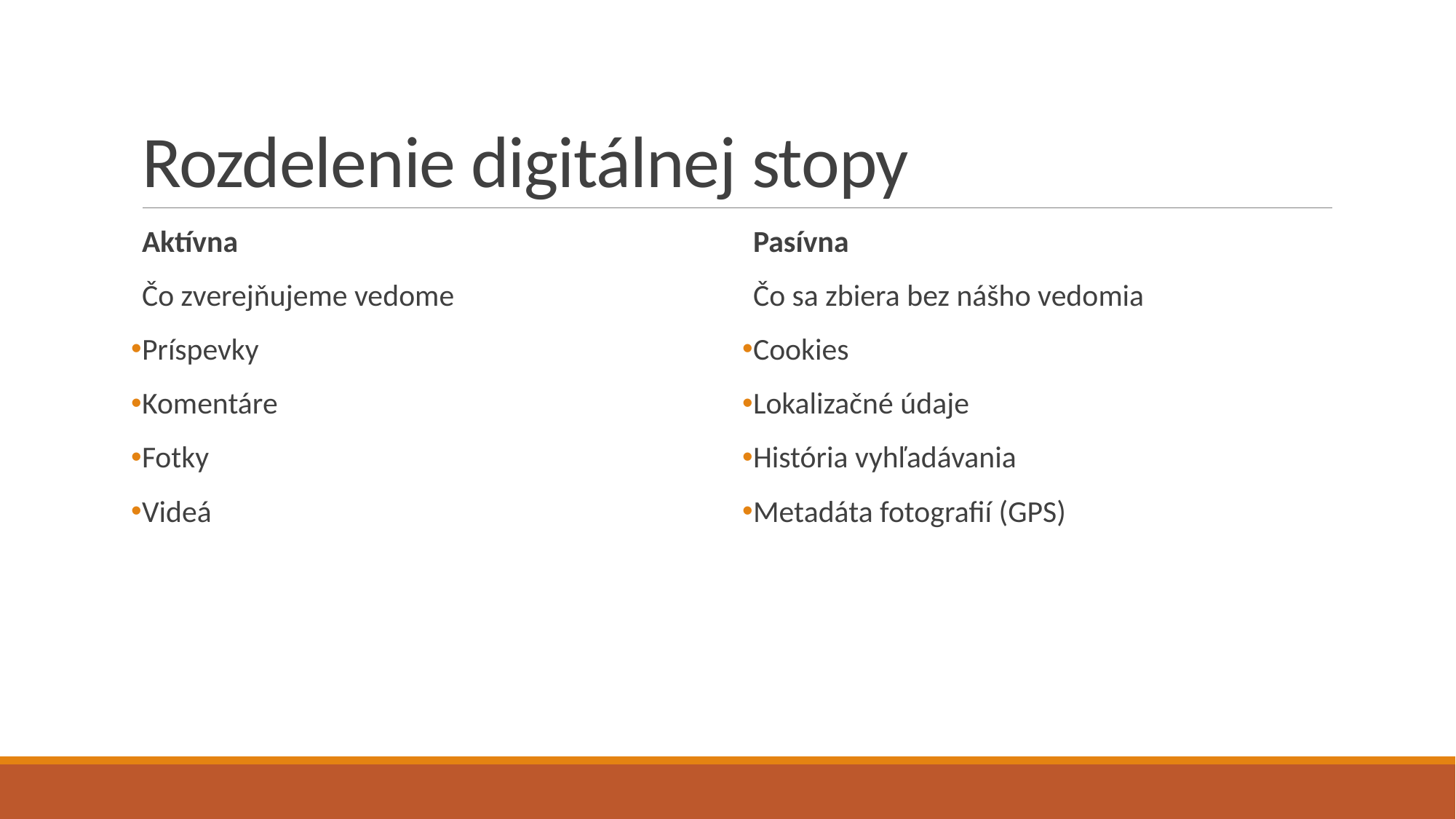

# Rozdelenie digitálnej stopy
Aktívna
Čo zverejňujeme vedome
Príspevky
Komentáre
Fotky
Videá
Pasívna
Čo sa zbiera bez nášho vedomia
Cookies
Lokalizačné údaje
História vyhľadávania
Metadáta fotografií (GPS)